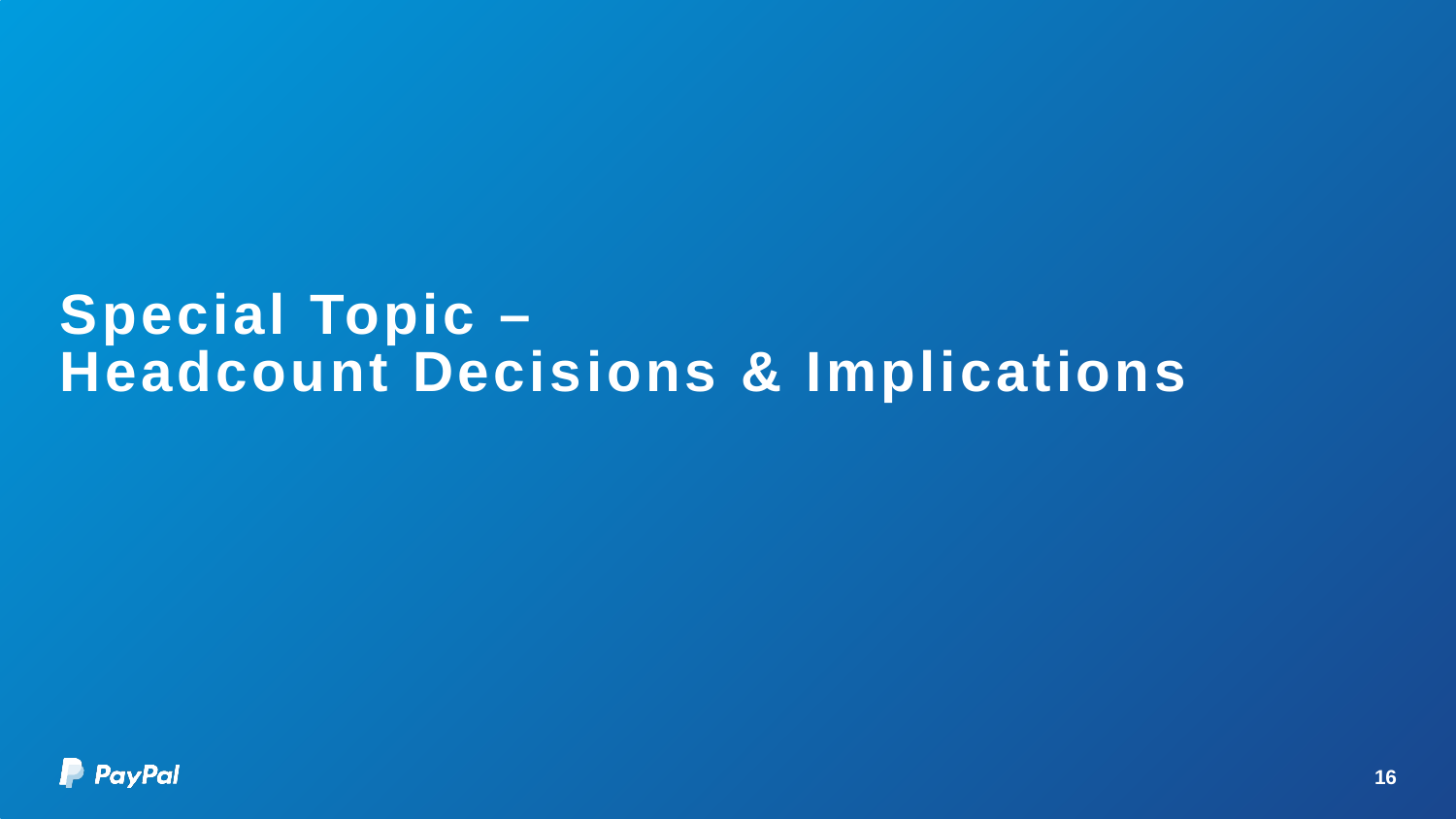

# Special Topic – Headcount Decisions & Implications

16